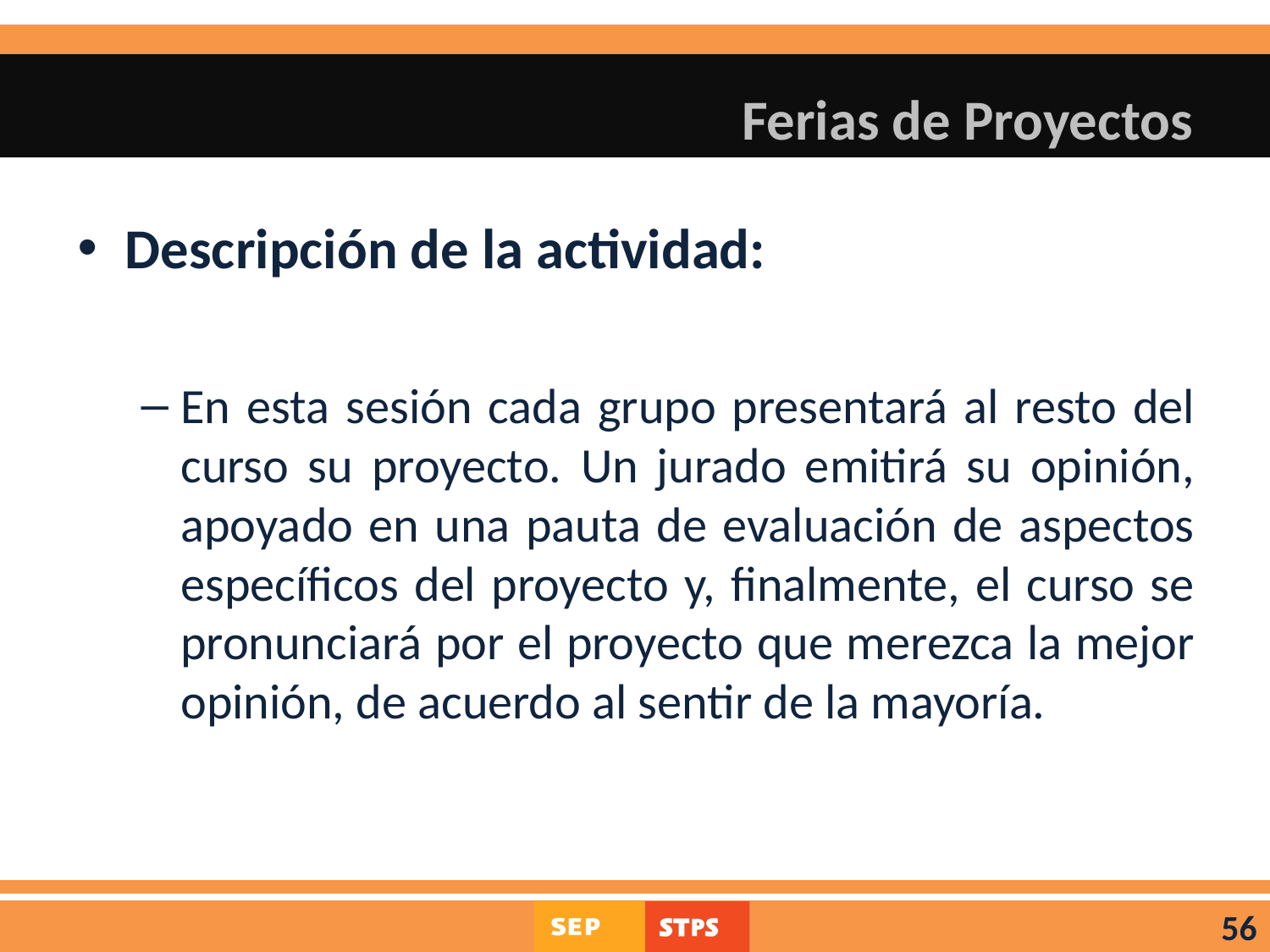

# Ferias de Proyectos
Descripción de la actividad:

En esta sesión cada grupo presentará al resto del curso su proyecto. Un jurado emitirá su opinión, apoyado en una pauta de evaluación de aspectos específicos del proyecto y, finalmente, el curso se pronunciará por el proyecto que merezca la mejor opinión, de acuerdo al sentir de la mayoría.
56